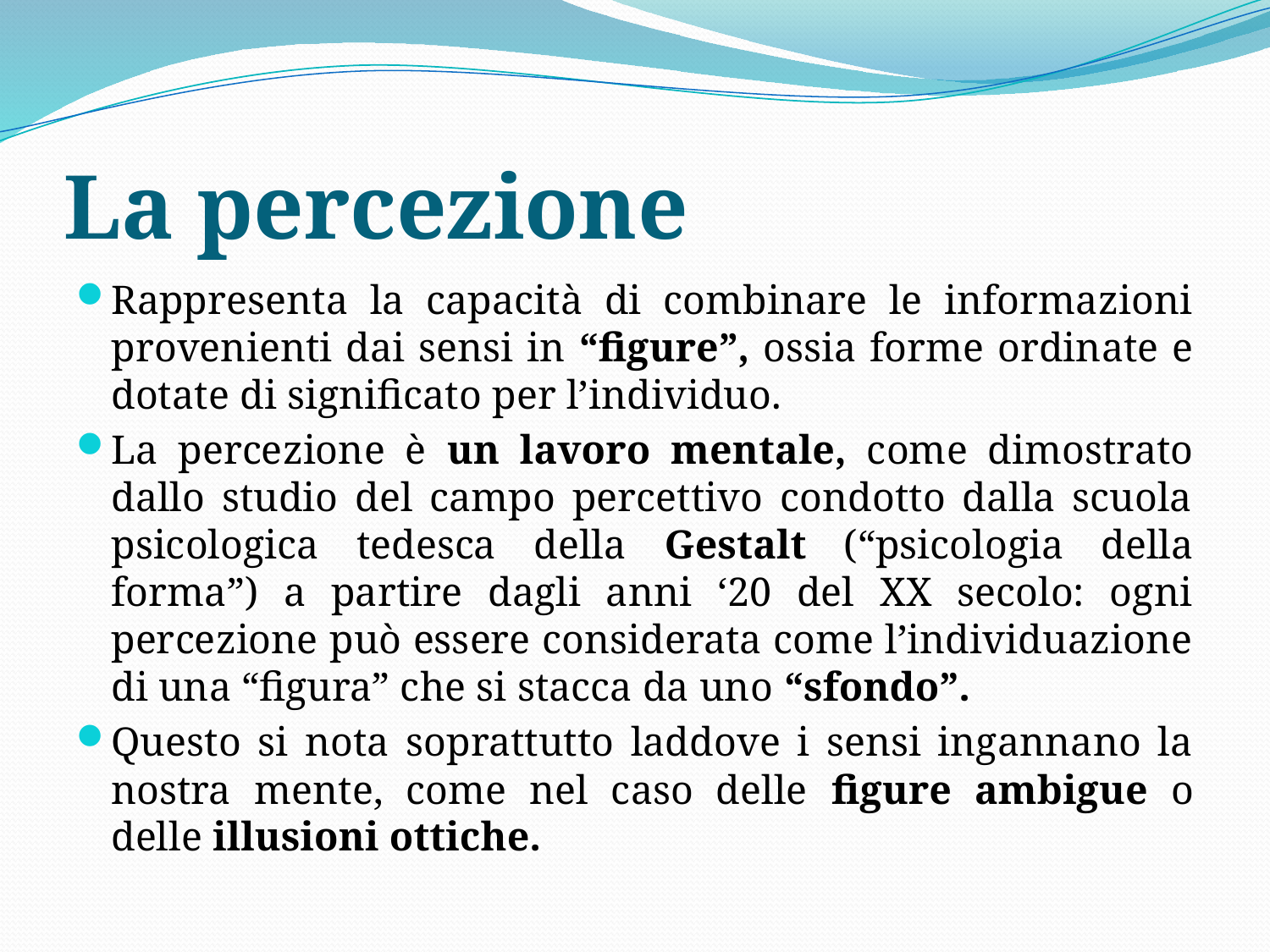

# La percezione
Rappresenta la capacità di combinare le informazioni provenienti dai sensi in “figure”, ossia forme ordinate e dotate di significato per l’individuo.
La percezione è un lavoro mentale, come dimostrato dallo studio del campo percettivo condotto dalla scuola psicologica tedesca della Gestalt (“psicologia della forma”) a partire dagli anni ‘20 del XX secolo: ogni percezione può essere considerata come l’individuazione di una “figura” che si stacca da uno “sfondo”.
Questo si nota soprattutto laddove i sensi ingannano la nostra mente, come nel caso delle figure ambigue o delle illusioni ottiche.